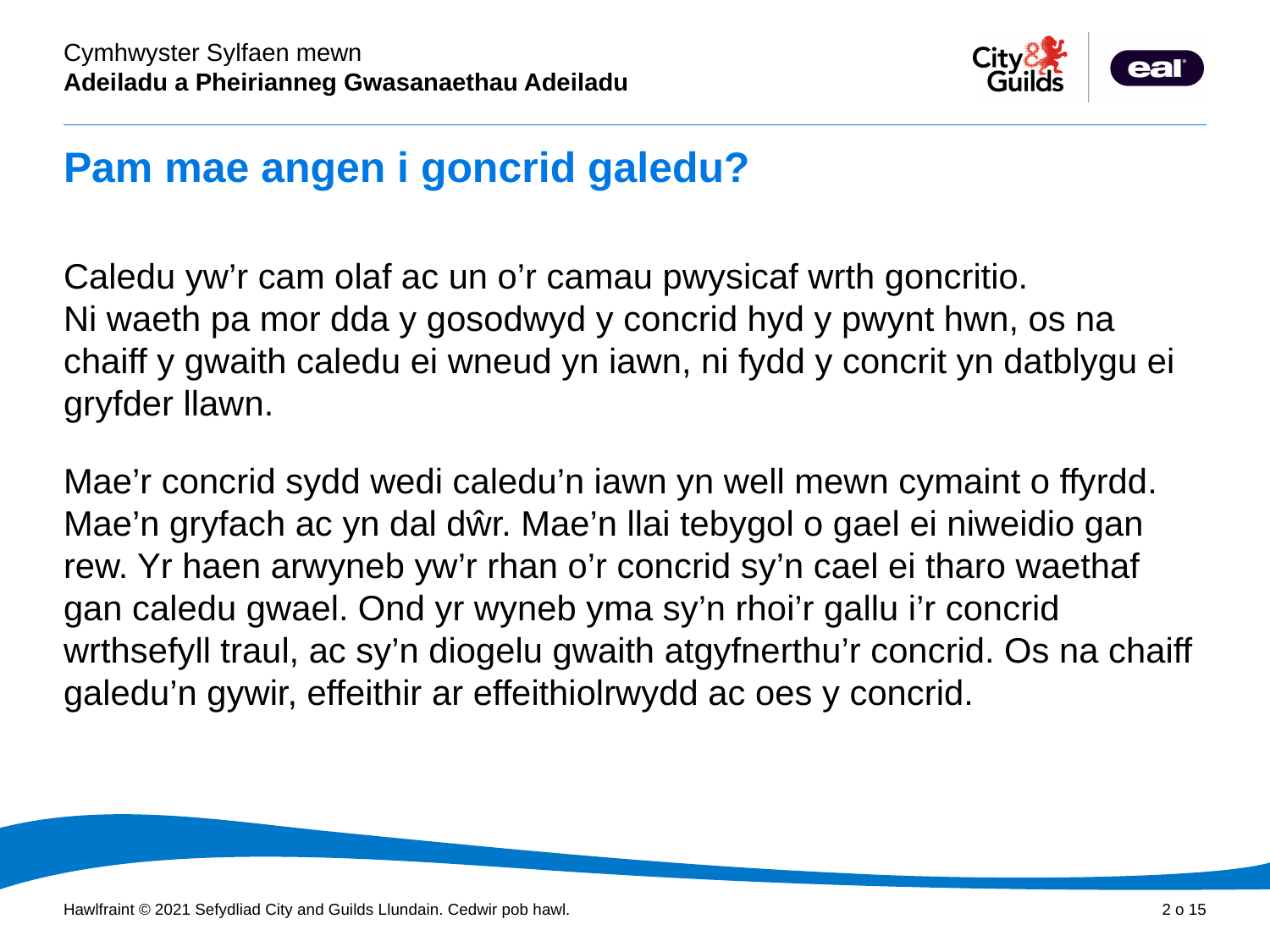

# Pam mae angen i goncrid galedu?

Caledu yw’r cam olaf ac un o’r camau pwysicaf wrth goncritio.
Ni waeth pa mor dda y gosodwyd y concrid hyd y pwynt hwn, os na chaiff y gwaith caledu ei wneud yn iawn, ni fydd y concrit yn datblygu ei gryfder llawn.
Mae’r concrid sydd wedi caledu’n iawn yn well mewn cymaint o ffyrdd. Mae’n gryfach ac yn dal dŵr. Mae’n llai tebygol o gael ei niweidio gan rew. Yr haen arwyneb yw’r rhan o’r concrid sy’n cael ei tharo waethaf gan caledu gwael. Ond yr wyneb yma sy’n rhoi’r gallu i’r concrid wrthsefyll traul, ac sy’n diogelu gwaith atgyfnerthu’r concrid. Os na chaiff galedu’n gywir, effeithir ar effeithiolrwydd ac oes y concrid.